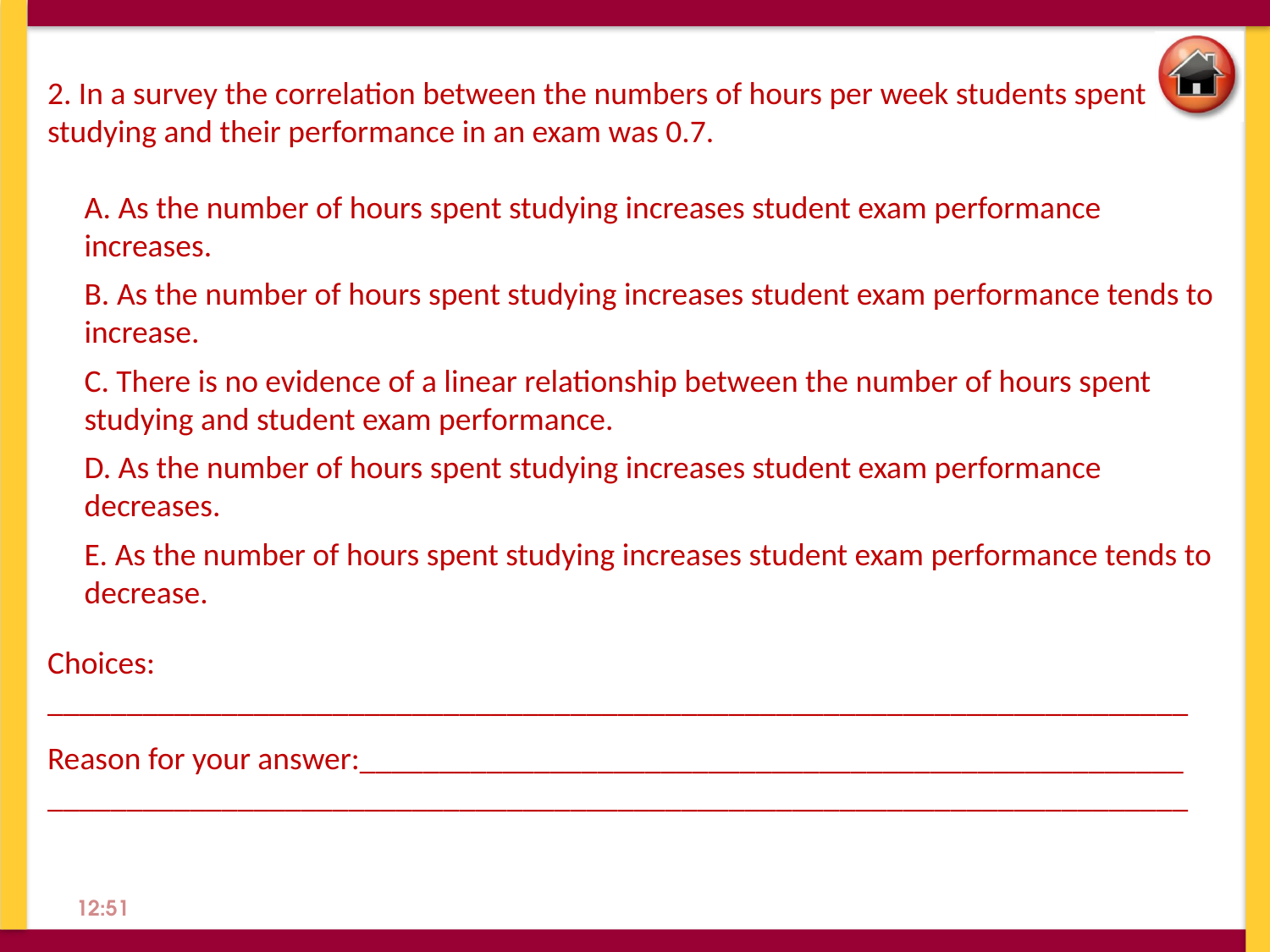

2. In a survey the correlation between the numbers of hours per week students spent studying and their performance in an exam was 0.7.

A. As the number of hours spent studying increases student exam performance increases.
B. As the number of hours spent studying increases student exam performance tends to increase.
C. There is no evidence of a linear relationship between the number of hours spent studying and student exam performance.
D. As the number of hours spent studying increases student exam performance decreases.
E. As the number of hours spent studying increases student exam performance tends to decrease.

Choices: ________________________________________________________________________

Reason for your answer:____________________________________________________
________________________________________________________________________
12:51